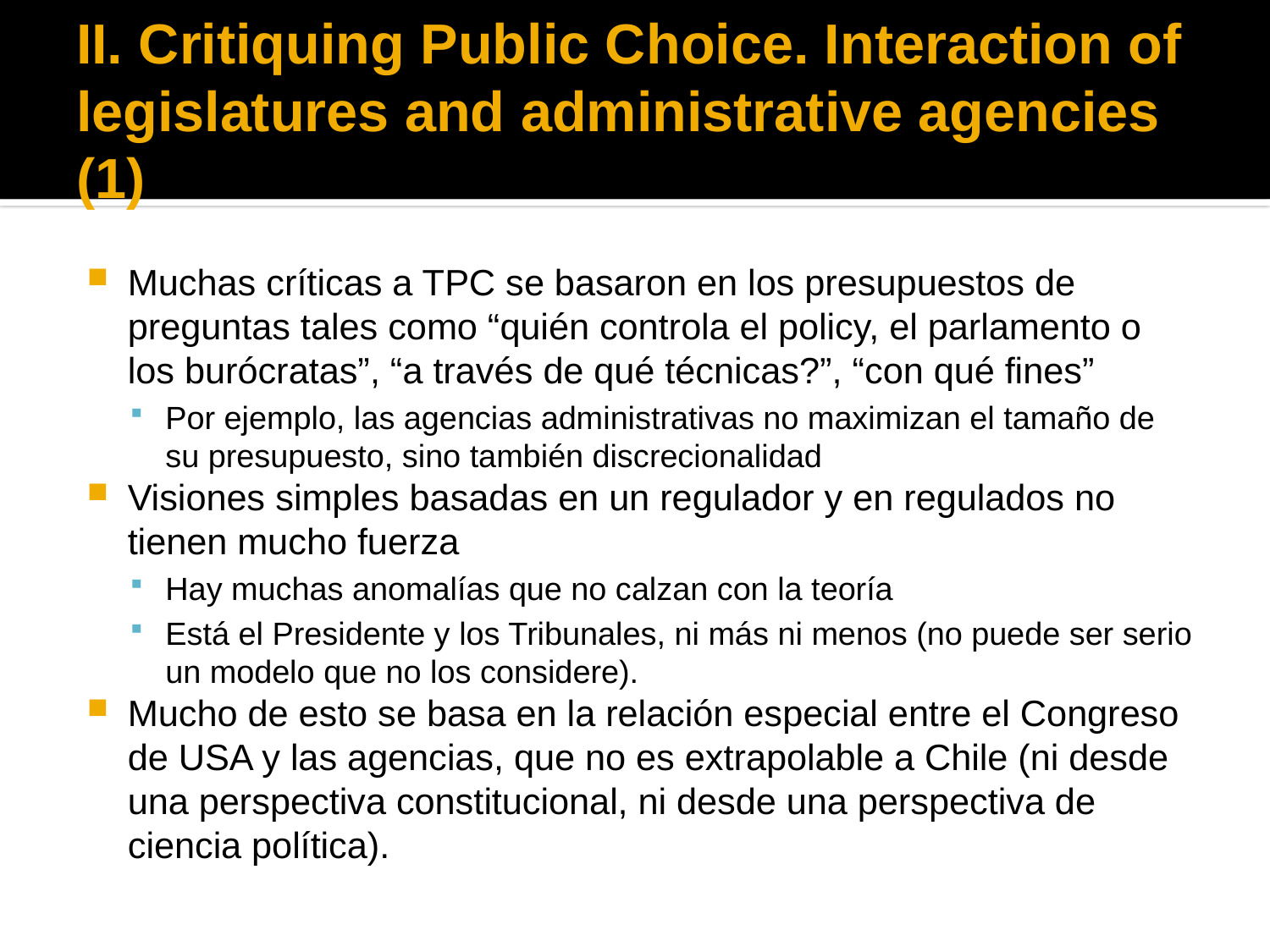

# II. Critiquing Public Choice. Interaction of legislatures and administrative agencies (1)
Muchas críticas a TPC se basaron en los presupuestos de preguntas tales como “quién controla el policy, el parlamento o los burócratas”, “a través de qué técnicas?”, “con qué fines”
Por ejemplo, las agencias administrativas no maximizan el tamaño de su presupuesto, sino también discrecionalidad
Visiones simples basadas en un regulador y en regulados no tienen mucho fuerza
Hay muchas anomalías que no calzan con la teoría
Está el Presidente y los Tribunales, ni más ni menos (no puede ser serio un modelo que no los considere).
Mucho de esto se basa en la relación especial entre el Congreso de USA y las agencias, que no es extrapolable a Chile (ni desde una perspectiva constitucional, ni desde una perspectiva de ciencia política).